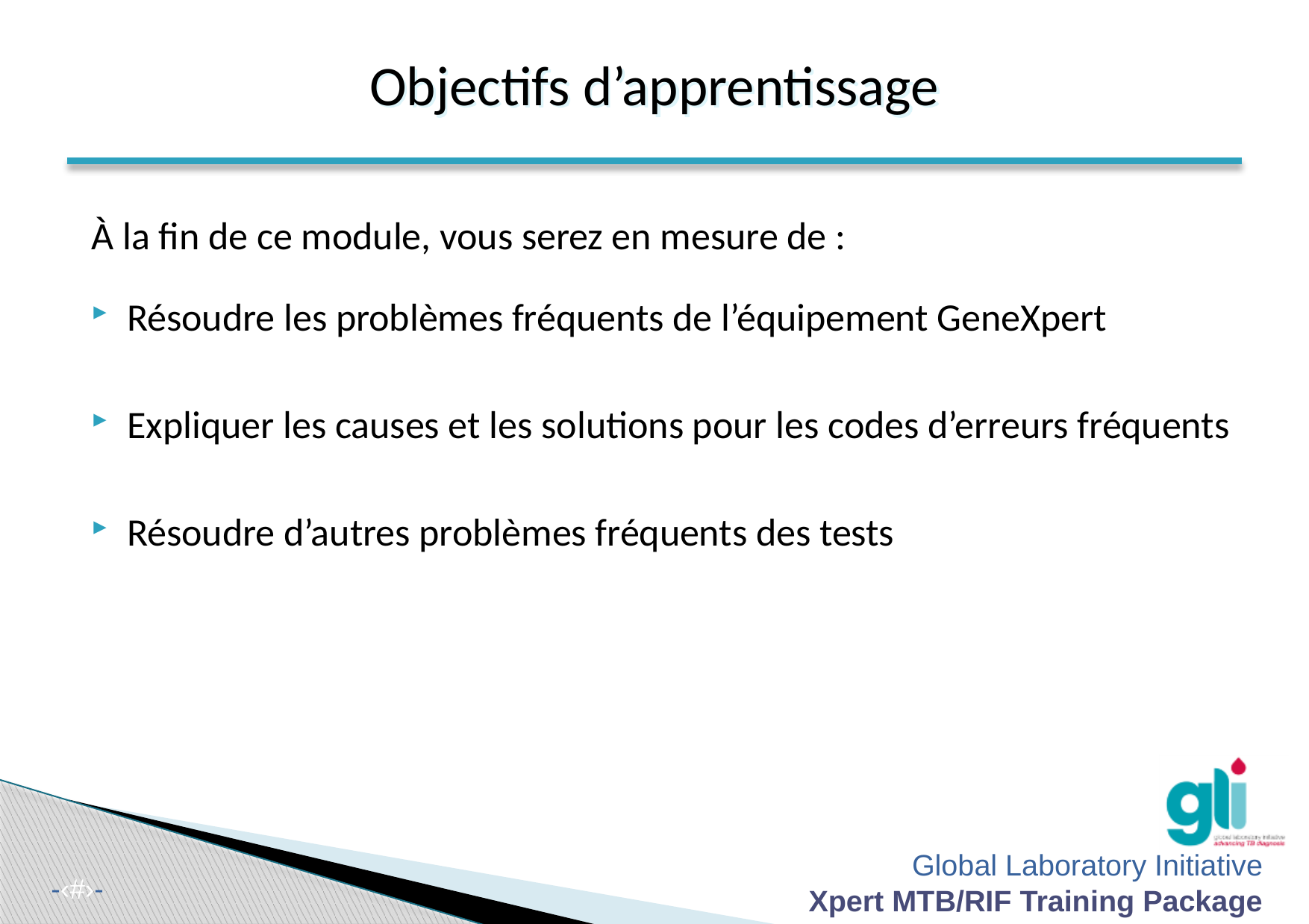

Objectifs d’apprentissage
#
À la fin de ce module, vous serez en mesure de :
Résoudre les problèmes fréquents de l’équipement GeneXpert

Expliquer les causes et les solutions pour les codes d’erreurs fréquents

Résoudre d’autres problèmes fréquents des tests